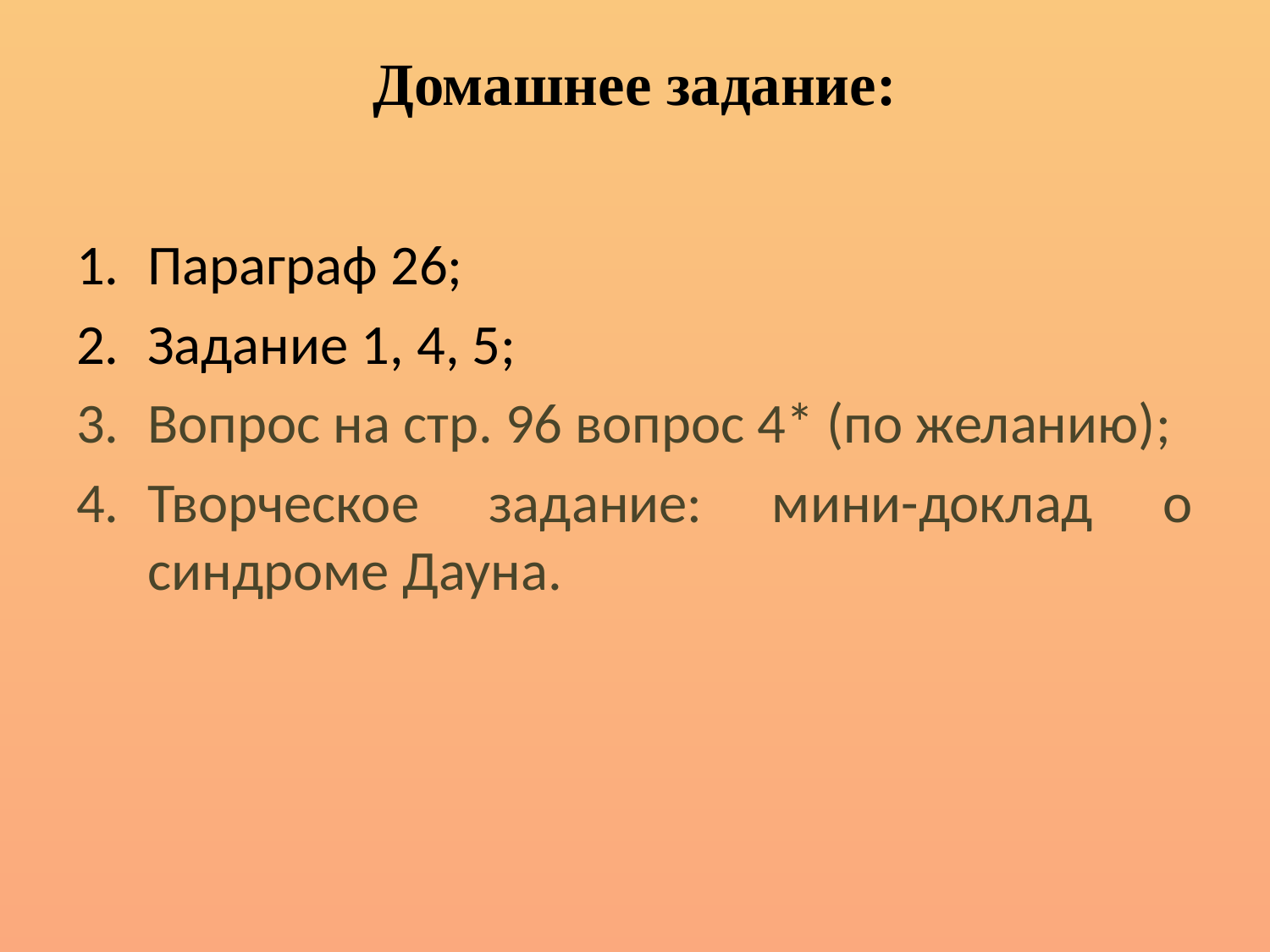

# Домашнее задание:
Параграф 26;
Задание 1, 4, 5;
Вопрос на стр. 96 вопрос 4* (по желанию);
Творческое задание: мини-доклад о синдроме Дауна.